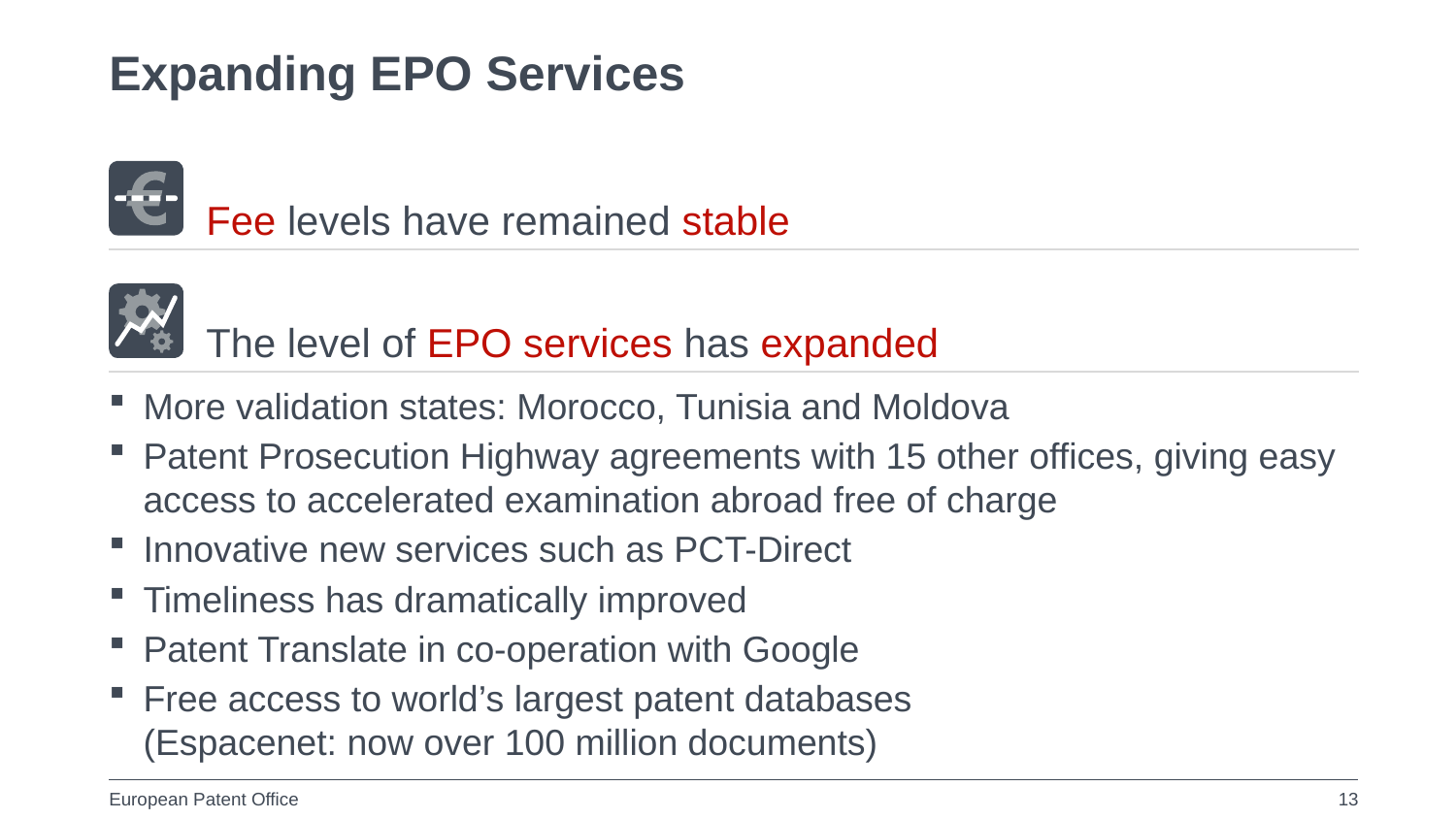

Expanding EPO Services

Fee levels have remained stable

The level of EPO services has expanded
More validation states: Morocco, Tunisia and Moldova
Patent Prosecution Highway agreements with 15 other offices, giving easy access to accelerated examination abroad free of charge
Innovative new services such as PCT-Direct
Timeliness has dramatically improved
Patent Translate in co-operation with Google
Free access to world’s largest patent databases
(Espacenet: now over 100 million documents)
13